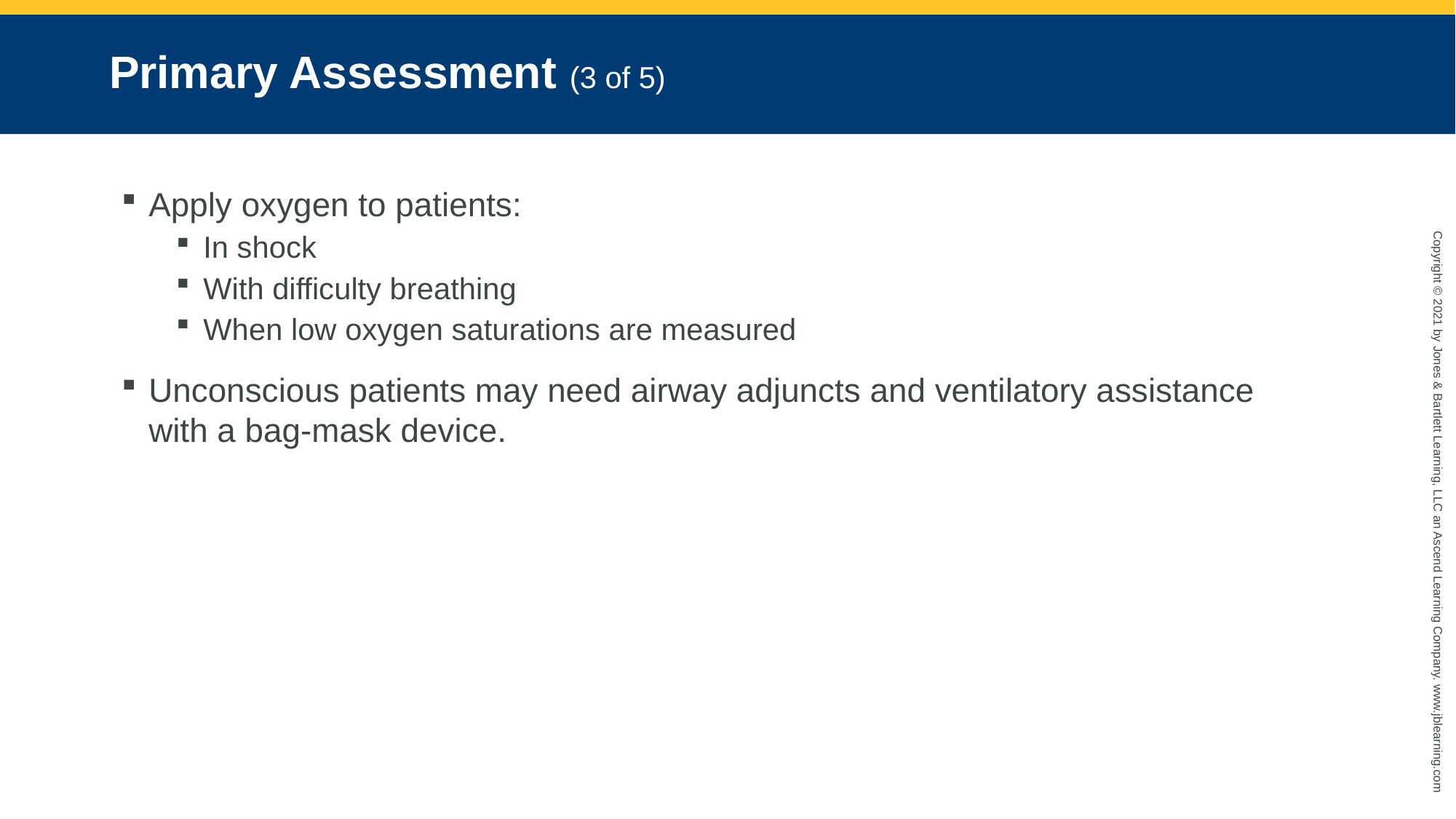

# Primary Assessment (3 of 5)
Apply oxygen to patients:
In shock
With difficulty breathing
When low oxygen saturations are measured
Unconscious patients may need airway adjuncts and ventilatory assistance with a bag-mask device.